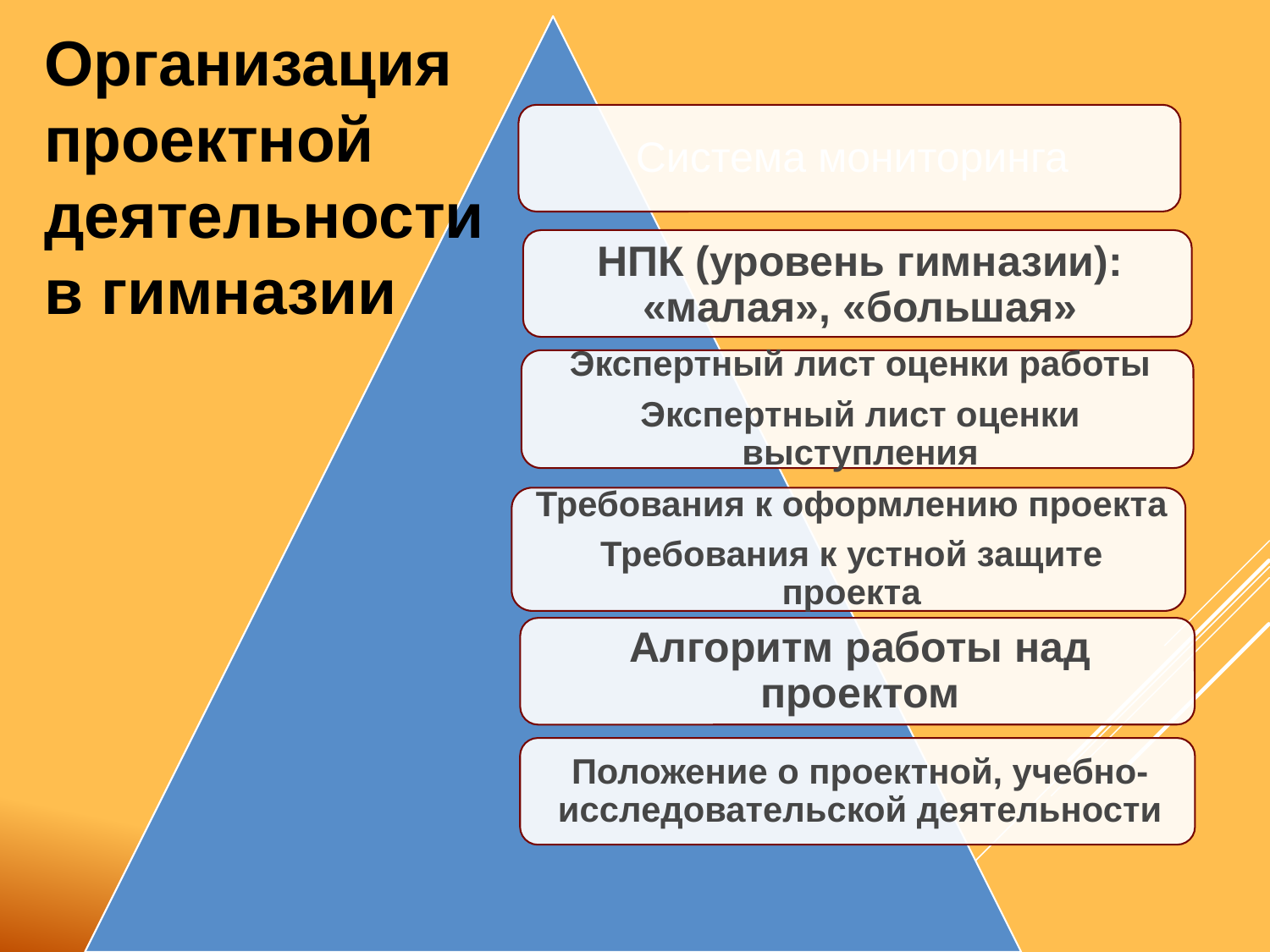

Организация
проектной
деятельности
в гимназии
Система мониторинга

НПК (уровень гимназии): «малая», «большая»
Экспертный лист оценки работы
Экспертный лист оценки выступления
Требования к оформлению проекта
Требования к устной защите проекта
Алгоритм работы над проектом
Положение о проектной, учебно- исследовательской деятельности